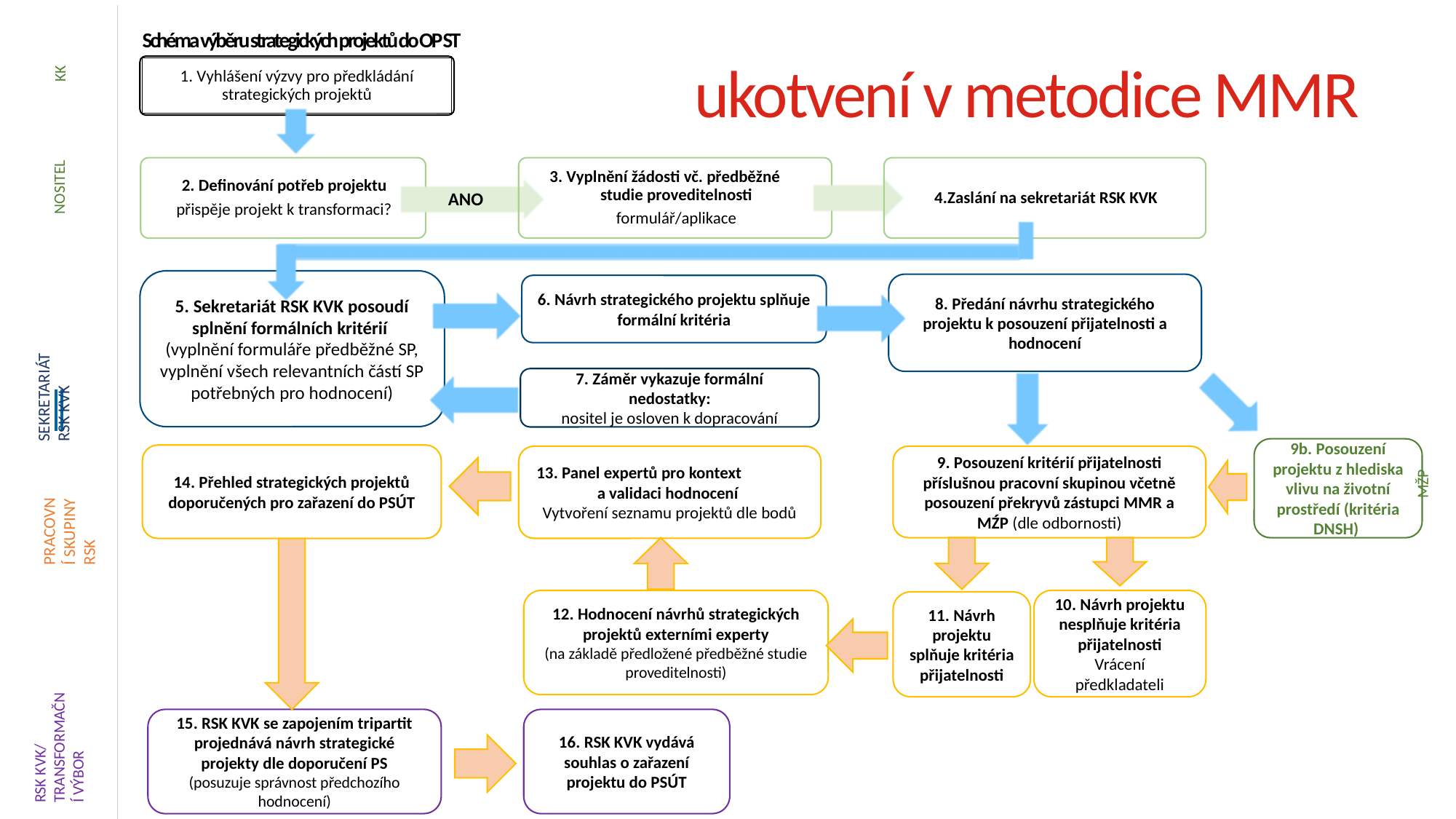

# Schéma výběru strategických projektů do OP ST
KK
ukotvení v metodice MMR

1. Vyhlášení výzvy pro předkládání strategických projektů

NOSITEL
2. Definování potřeb projektu
přispěje projekt k transformaci?
ANO
3. Vyplnění žádosti vč. předběžné       studie proveditelnosti
formulář/aplikace

4.Zaslání na sekretariát RSK KVK

5. Sekretariát RSK KVK posoudí splnění formálních kritérií
(vyplnění formuláře předběžné SP, vyplnění všech relevantních částí SP potřebných pro hodnocení)
8. Předání návrhu strategického projektu k posouzení přijatelnosti a hodnocení
6. Návrh strategického projektu splňuje formální kritéria

SEKRETARIÁT
RSK KVK

7. Záměr vykazuje formální nedostatky:
nositel je osloven k dopracování

MŽP
9b. Posouzení projektu z hlediska vlivu na životní prostředí (kritéria DNSH)
14. Přehled strategických projektů doporučených pro zařazení do PSÚT
13. Panel expertů pro kontext                 a validaci hodnocení
Vytvoření seznamu projektů dle bodů
9. Posouzení kritérií přijatelnosti příslušnou pracovní skupinou včetně posouzení překryvů zástupci MMR a MŹP (dle odbornosti)

PRACOVNÍ SKUPINY RSK

10. Návrh projektu nesplňuje kritéria přijatelnosti
Vrácení předkladateli
12. Hodnocení návrhů strategických projektů externími experty
(na základě předložené předběžné studie proveditelnosti)
11. Návrh projektu splňuje kritéria přijatelnosti

RSK KVK/ TRANSFORMAČNÍ VÝBOR
15. RSK KVK se zapojením tripartit projednává návrh strategické projekty dle doporučení PS
(posuzuje správnost předchozího hodnocení)
16. RSK KVK vydává souhlas o zařazení projektu do PSÚT